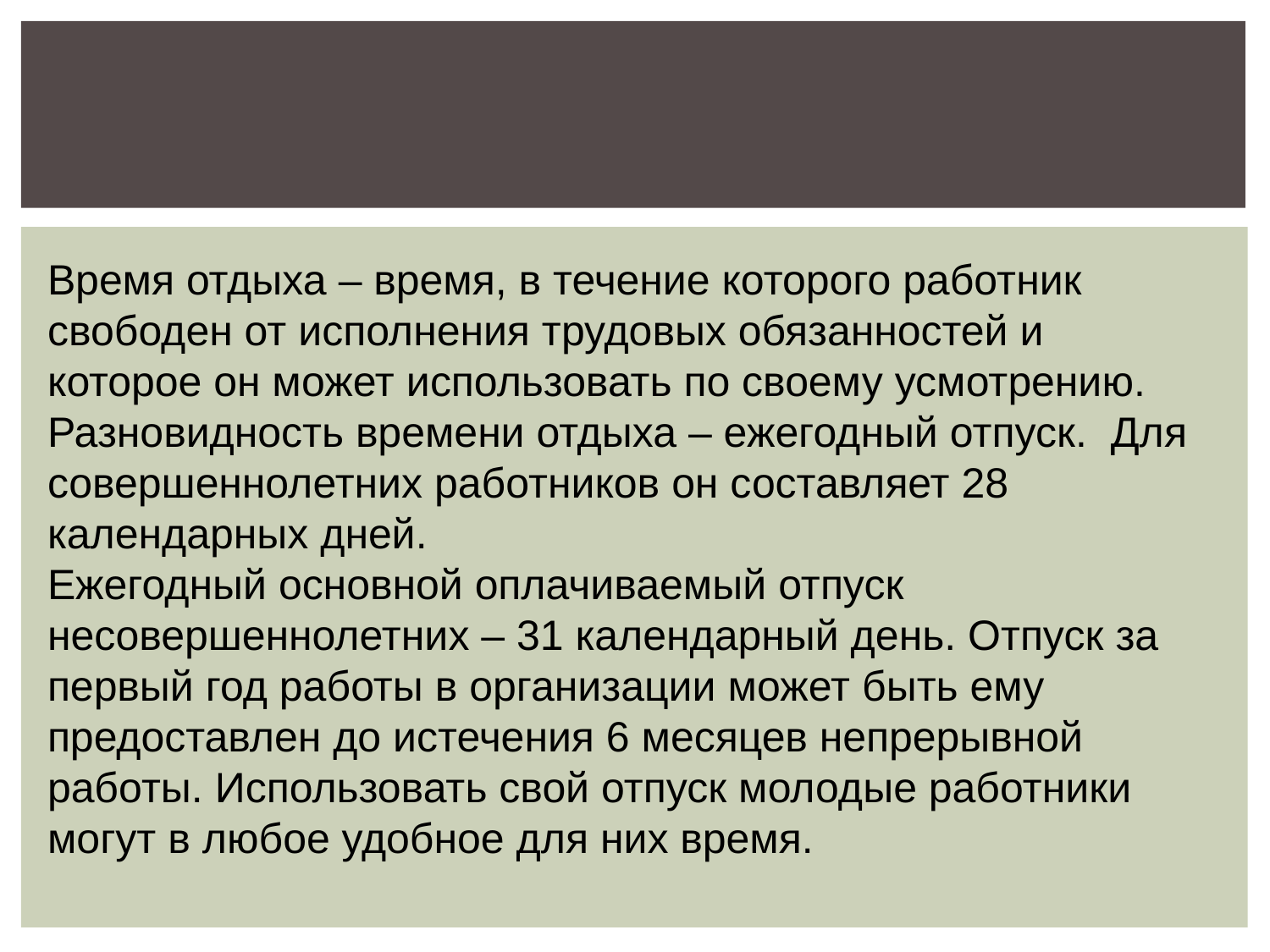

Время отдыха – время, в течение которого работник свободен от исполнения трудовых обязанностей и которое он может использовать по своему усмотрению.
Разновидность времени отдыха – ежегодный отпуск.  Для совершеннолетних работников он составляет 28 календарных дней.
Ежегодный основной оплачиваемый отпуск несовершеннолетних – 31 календарный день. Отпуск за первый год работы в организации может быть ему предоставлен до истечения 6 месяцев непрерывной работы. Использовать свой отпуск молодые работники могут в любое удобное для них время.